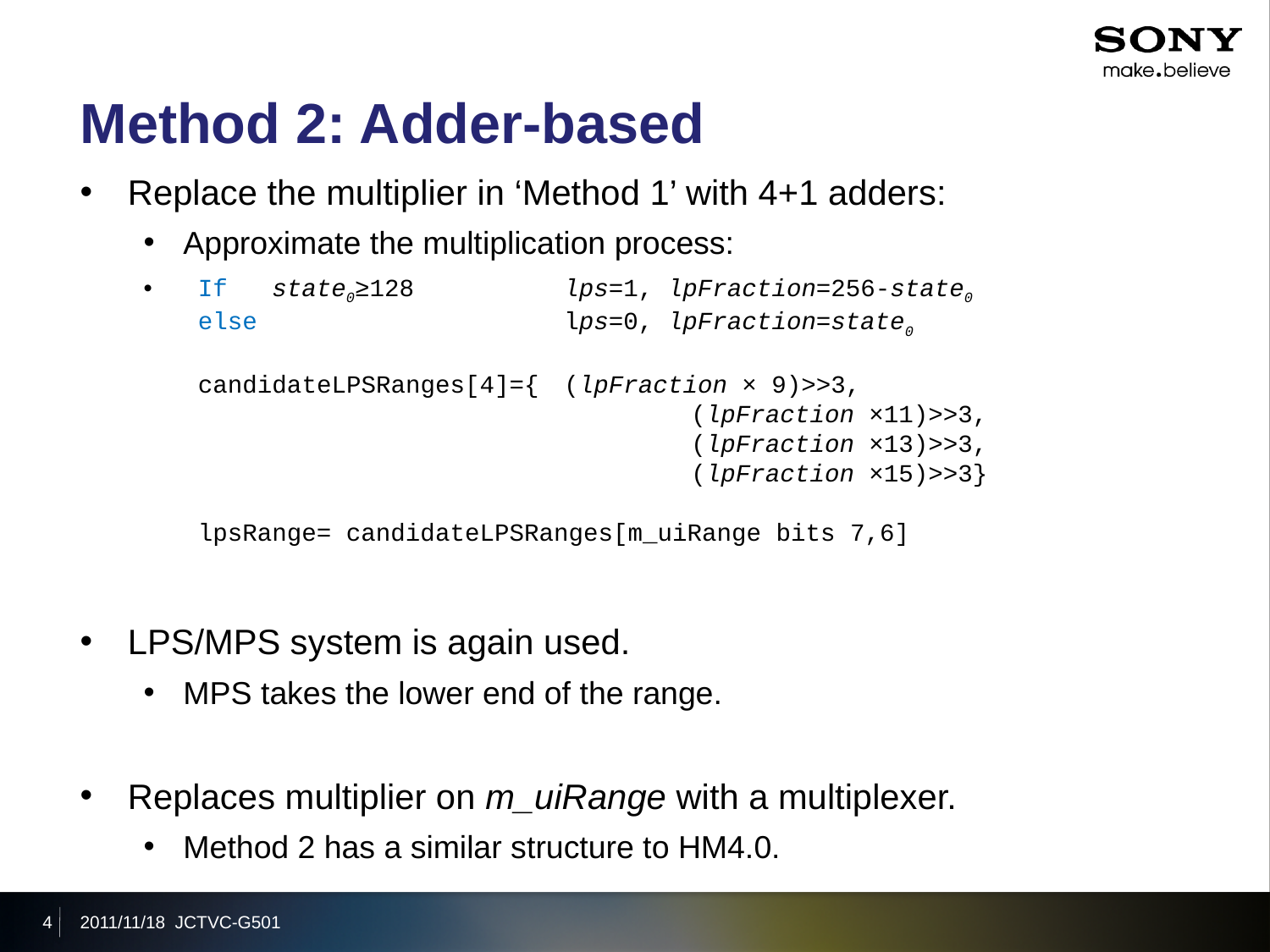

# Method 2: Adder-based
Replace the multiplier in ‘Method 1’ with 4+1 adders:
Approximate the multiplication process:
 If   state0≥128		lps=1, lpFraction=256-state0
 else			lps=0, lpFraction=state0
 candidateLPSRanges[4]={	(lpFraction × 9)>>3,
			     	(lpFraction ×11)>>3,
				(lpFraction ×13)>>3,
			   	(lpFraction ×15)>>3}
 lpsRange= candidateLPSRanges[m_uiRange bits 7,6]

LPS/MPS system is again used.
MPS takes the lower end of the range.

Replaces multiplier on m_uiRange with a multiplexer.
Method 2 has a similar structure to HM4.0.
4
2011/11/18
JCTVC-G501